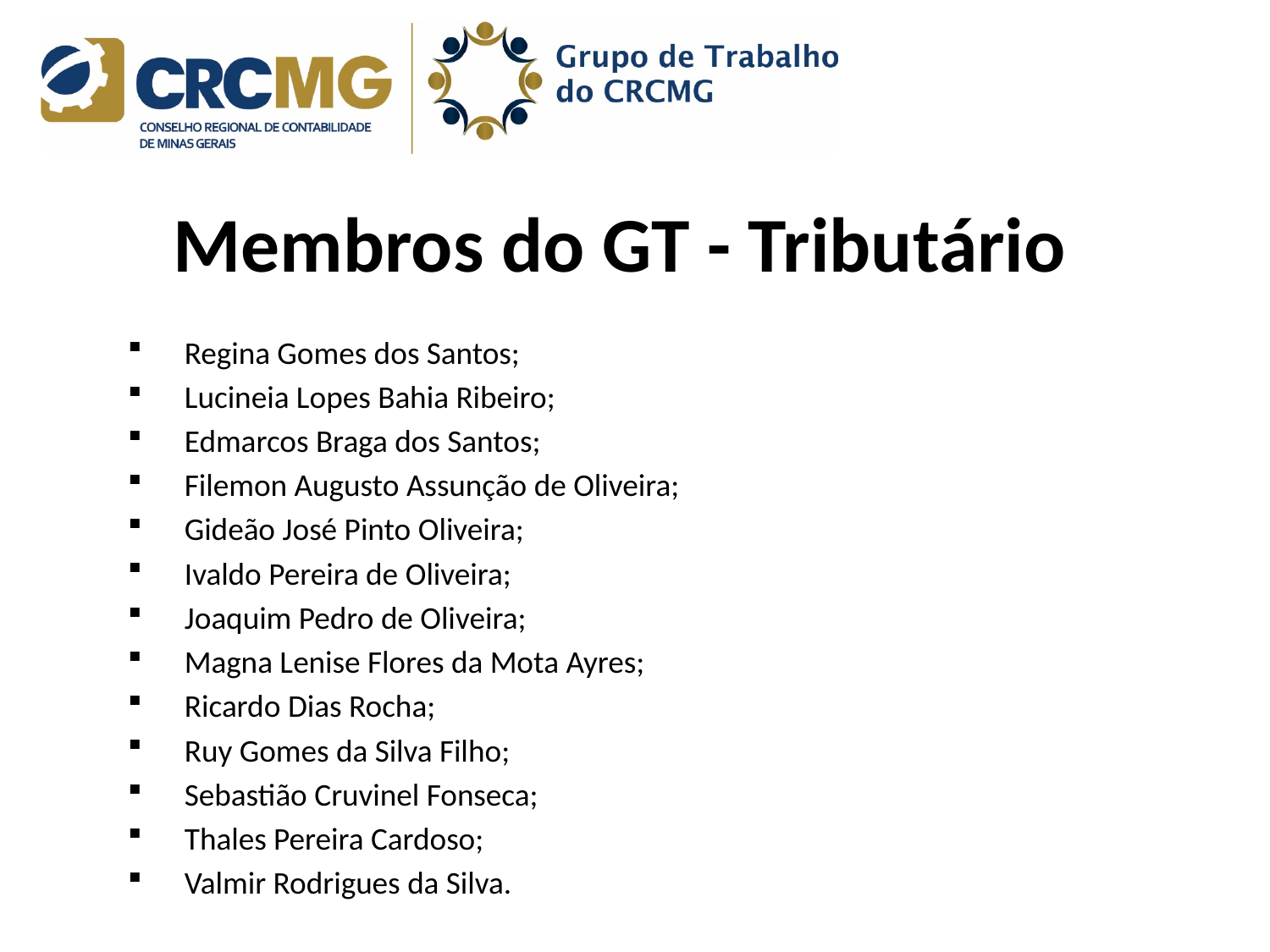

# Membros do GT - Tributário
Regina Gomes dos Santos;
Lucineia Lopes Bahia Ribeiro;
Edmarcos Braga dos Santos;
Filemon Augusto Assunção de Oliveira;
Gideão José Pinto Oliveira;
Ivaldo Pereira de Oliveira;
Joaquim Pedro de Oliveira;
Magna Lenise Flores da Mota Ayres;
Ricardo Dias Rocha;
Ruy Gomes da Silva Filho;
Sebastião Cruvinel Fonseca;
Thales Pereira Cardoso;
Valmir Rodrigues da Silva.